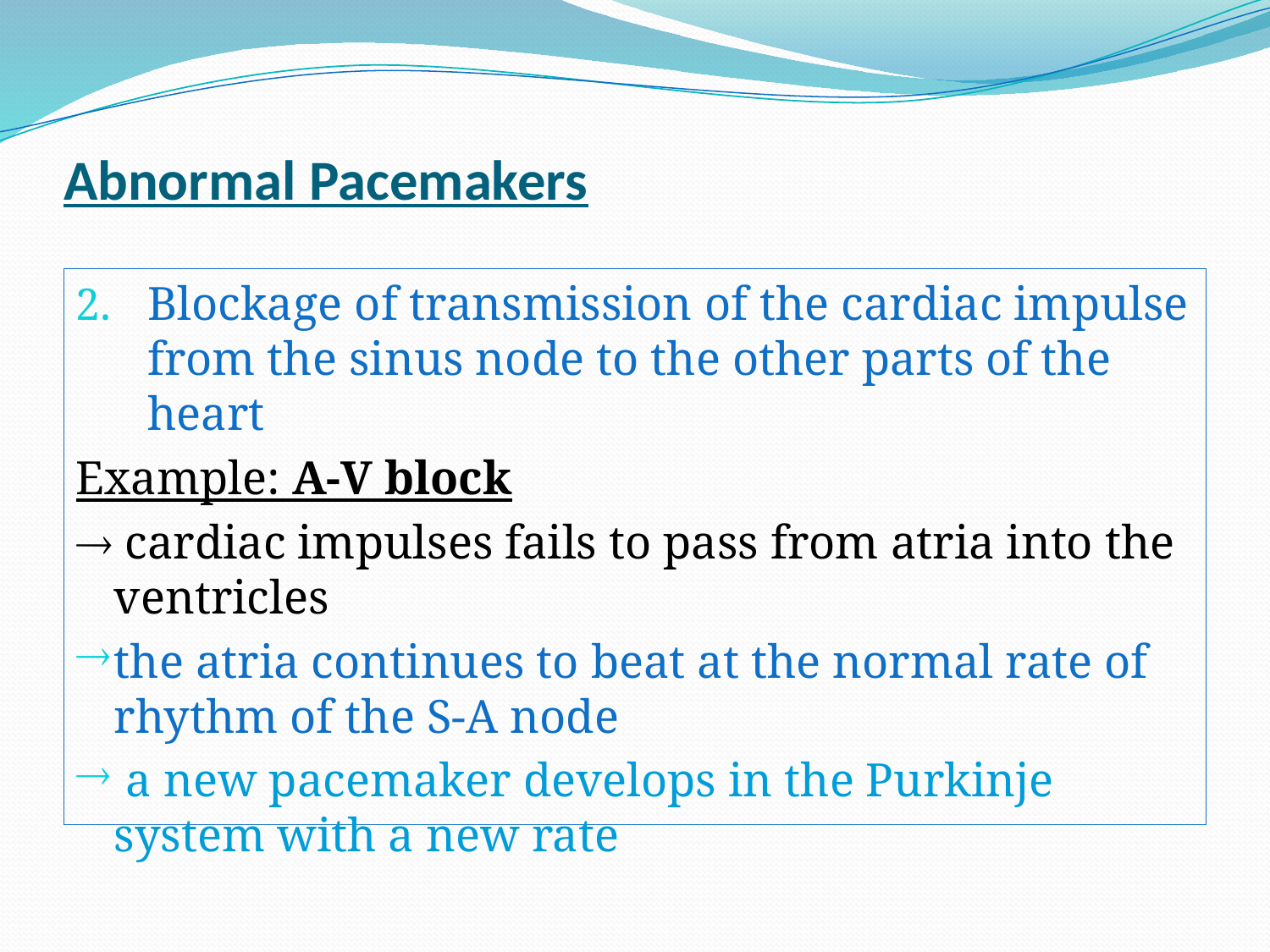

# Abnormal Pacemakers
Blockage of transmission of the cardiac impulse from the sinus node to the other parts of the heart
Example: A-V block
→ cardiac impulses fails to pass from atria into the ventricles
the atria continues to beat at the normal rate of rhythm of the S-A node
 a new pacemaker develops in the Purkinje system with a new rate